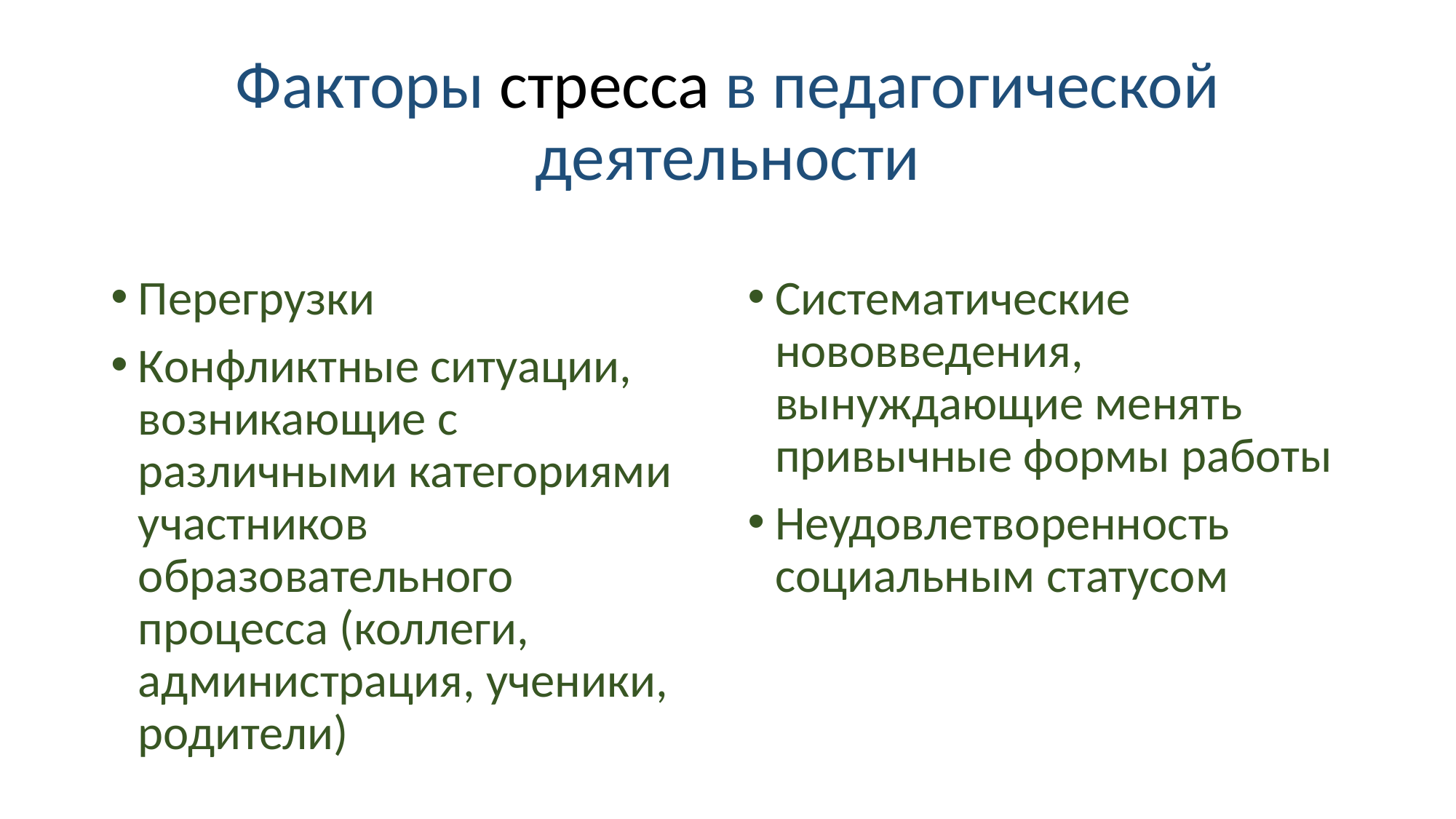

# Факторы стресса в педагогической деятельности
Перегрузки
Конфликтные ситуации, возникающие с различными категориями участников образовательного процесса (коллеги, администрация, ученики, родители)
Систематические нововведения, вынуждающие менять привычные формы работы
Неудовлетворенность социальным статусом